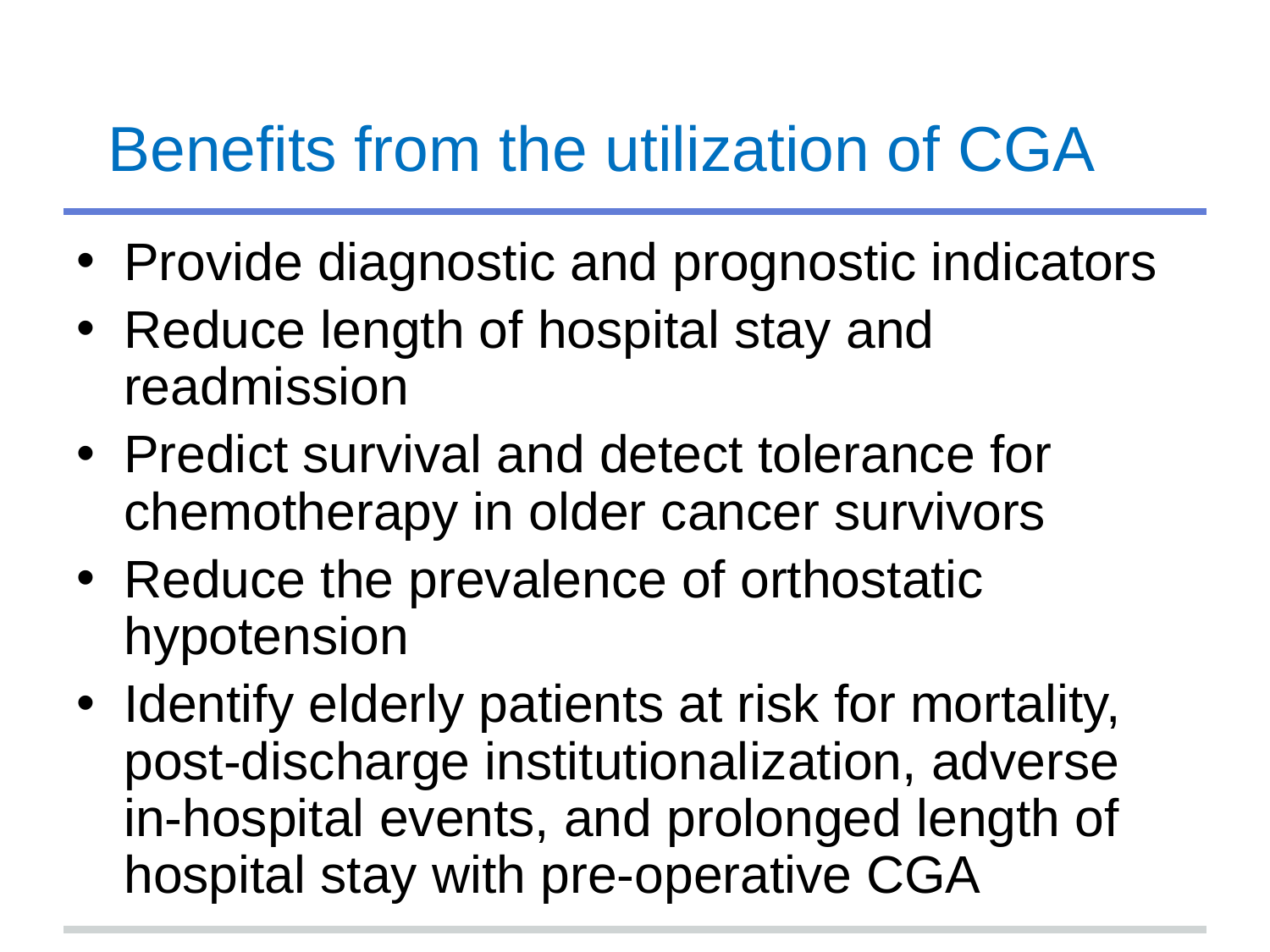

# Benefits from the utilization of CGA
Provide diagnostic and prognostic indicators
Reduce length of hospital stay and readmission
Predict survival and detect tolerance for chemotherapy in older cancer survivors
Reduce the prevalence of orthostatic hypotension
Identify elderly patients at risk for mortality, post-discharge institutionalization, adverse in-hospital events, and prolonged length of hospital stay with pre-operative CGA